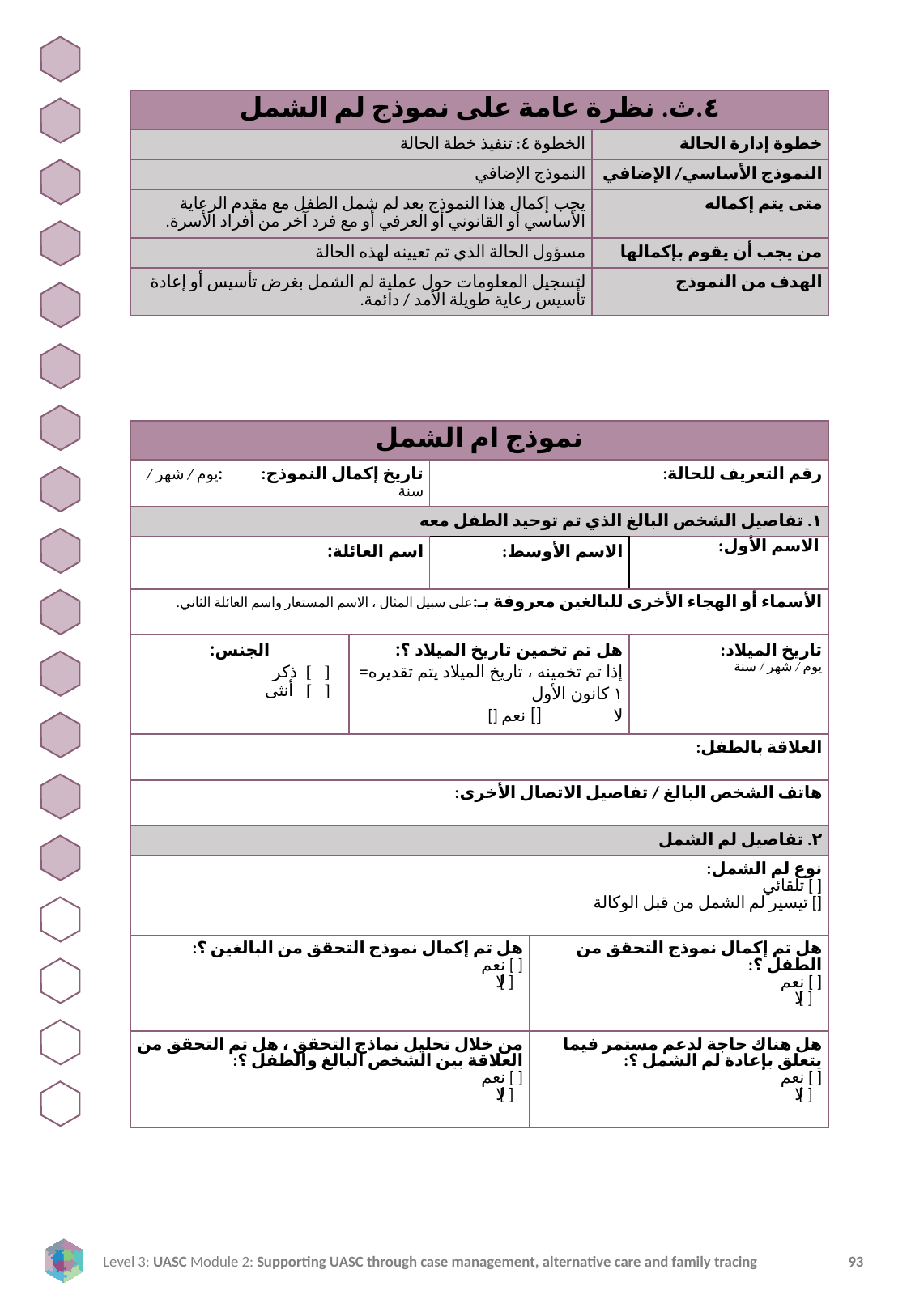

| ٤.ث. نظرة عامة على نموذج لم الشمل |  |
| --- | --- |
| الخطوة ٤: تنفيذ خطة الحالة | خطوة إدارة الحالة |
| النموذج الإضافي | النموذج الأساسي/ الإضافي |
| يجب إكمال هذا النموذج بعد لم شمل الطفل مع مقدم الرعاية الأساسي أو القانوني أو العرفي أو مع فرد آخر من أفراد الأسرة. | متى يتم إكماله |
| مسؤول الحالة الذي تم تعيينه لهذه الحالة | من يجب أن يقوم بإكمالها |
| لتسجيل المعلومات حول عملية لم الشمل بغرض تأسيس أو إعادة تأسيس رعاية طويلة الأمد / دائمة. | الهدف من النموذج |

| نموذج ام الشمل |  |  |  |  |
| --- | --- | --- | --- | --- |
| تاريخ إكمال النموذج: :يوم / شهر / سنة |  | رقم التعريف للحالة: |  |  |
| ١. تفاصيل الشخص البالغ الذي تم توحيد الطفل معه |  |  |  |  |
| اسم العائلة: |  | الاسم الأوسط: |  | الاسم الأول: |
| الأسماء أو الهجاء الأخرى للبالغين معروفة بـ:على سبيل المثال ، الاسم المستعار واسم العائلة الثاني. |  |  |  |  |
| الجنس: [ ] ذكر [ ] أنثى | هل تم تخمين تاريخ الميلاد ؟: إذا تم تخمينه ، تاريخ الميلاد يتم تقديره= ١ كانون الأول [] لا [] نعم |  |  | تاريخ الميلاد: يوم / شهر / سنة |
| العلاقة بالطفل: |  |  |  |  |
| هاتف الشخص البالغ / تفاصيل الاتصال الأخرى: |  |  |  |  |
| ٢. تفاصيل لم الشمل |  |  |  |  |
| نوع لم الشمل: [ ] تلقائي [] تيسير لم الشمل من قبل الوكالة |  |  |  |  |
| هل تم إكمال نموذج التحقق من البالغين ؟: [ ] نعم [ ] لا |  |  | هل تم إكمال نموذج التحقق من الطفل ؟: [ ] نعم [ ] لا |  |
| من خلال تحليل نماذج التحقق ، هل تم التحقق من العلاقة بين الشخص البالغ والطفل ؟: [ ] نعم [ ] لا |  |  | هل هناك حاجة لدعم مستمر فيما يتعلق بإعادة لم الشمل ؟: [ ] نعم [ ] لا |  |